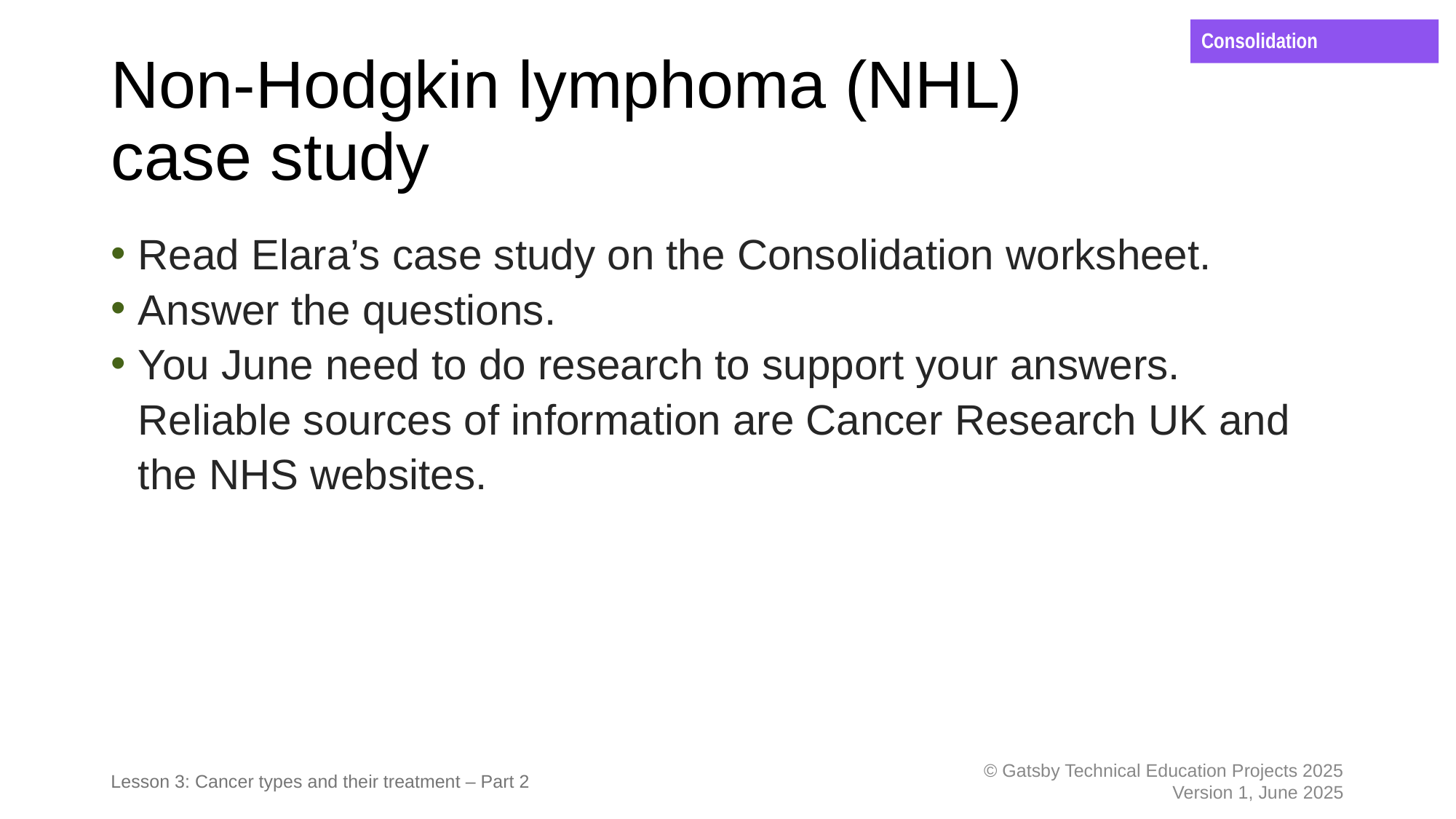

Consolidation
# Non-Hodgkin lymphoma (NHL) case study
Read Elara’s case study on the Consolidation worksheet.
Answer the questions.
You June need to do research to support your answers. Reliable sources of information are Cancer Research UK and the NHS websites.